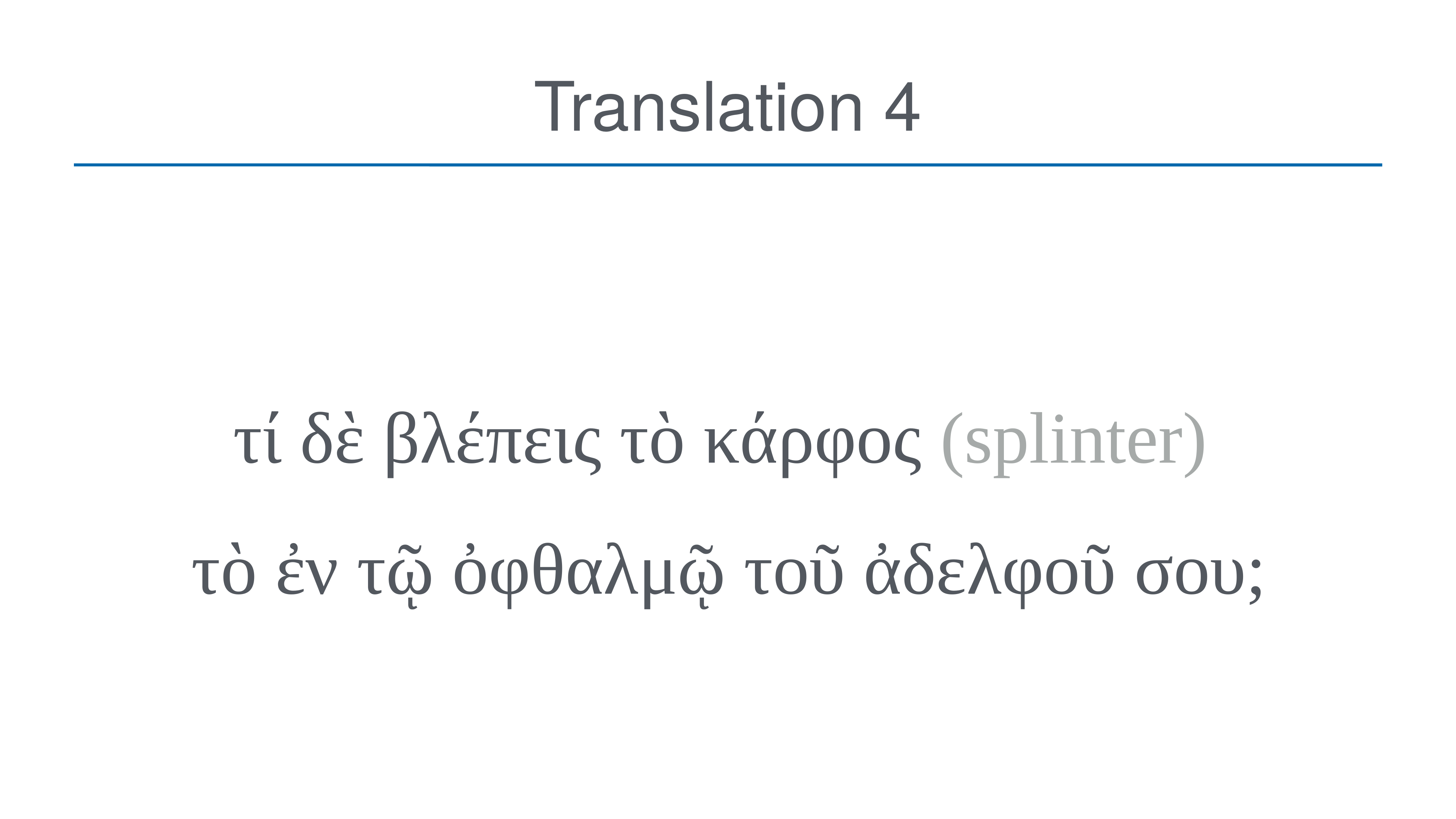

# Translation 4
τί δὲ βλέπεις τὸ κάρφος (splinter)
τὸ ἐν τῷ ὀφθαλμῷ τοῦ ἀδελφοῦ σου;